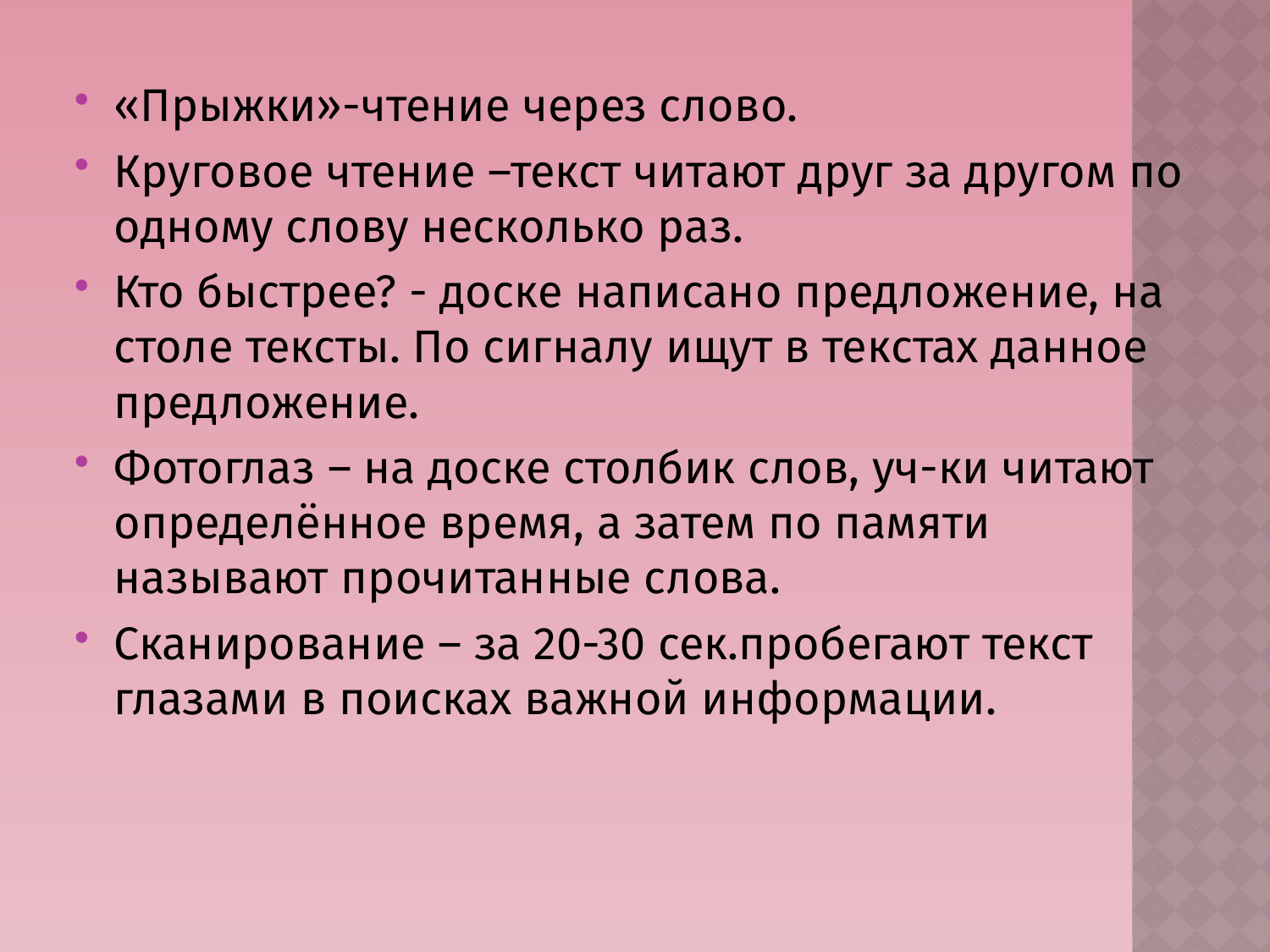

«Прыжки»-чтение через слово.
Круговое чтение –текст читают друг за другом по одному слову несколько раз.
Кто быстрее? - доске написано предложение, на столе тексты. По сигналу ищут в текстах данное предложение.
Фотоглаз – на доске столбик слов, уч-ки читают определённое время, а затем по памяти называют прочитанные слова.
Сканирование – за 20-30 сек.пробегают текст глазами в поисках важной информации.